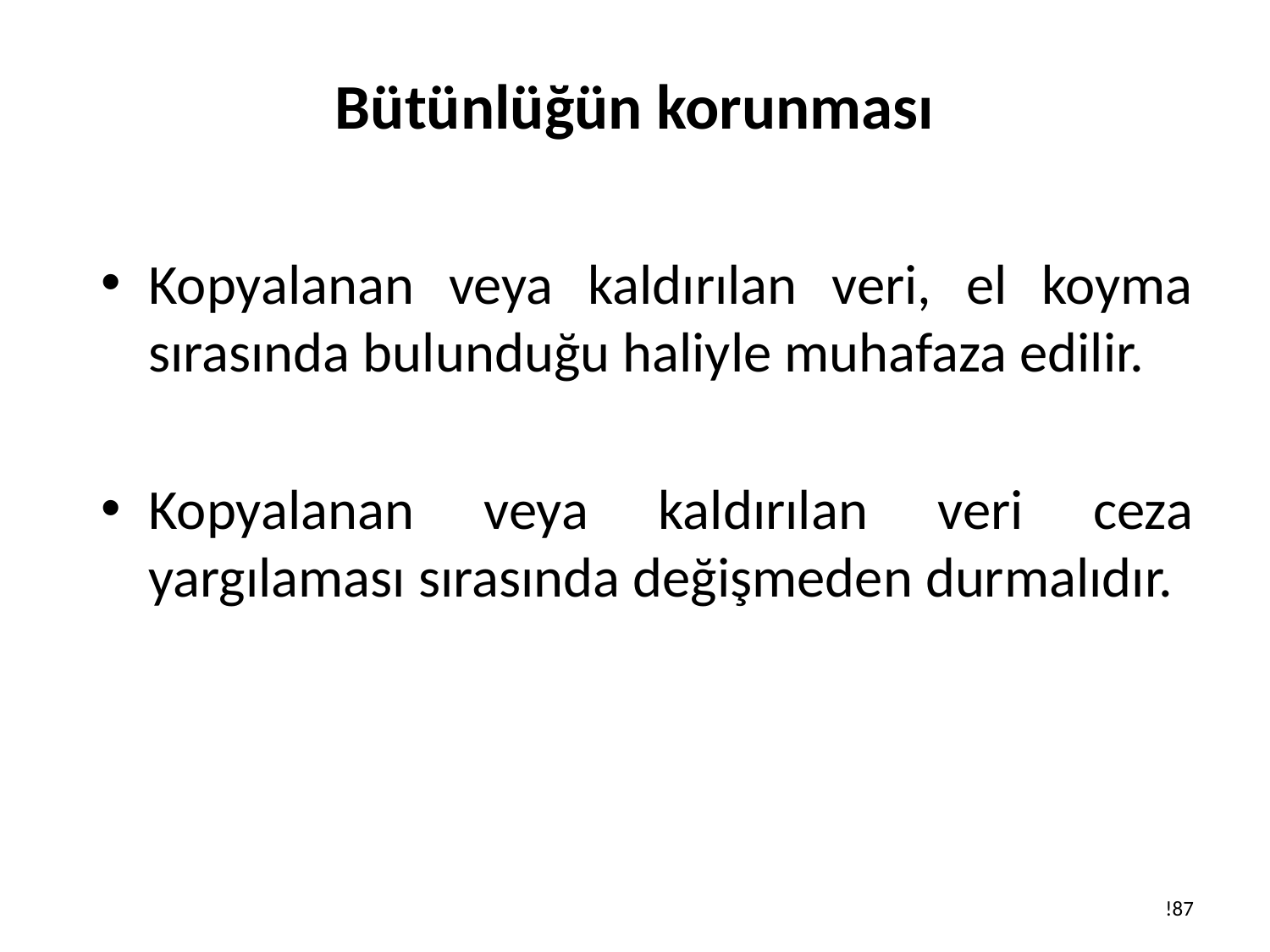

# Bütünlüğün korunması
Kopyalanan veya kaldırılan veri, el koyma sırasında bulunduğu haliyle muhafaza edilir.

Kopyalanan veya kaldırılan veri ceza yargılaması sırasında değişmeden durmalıdır.
!87